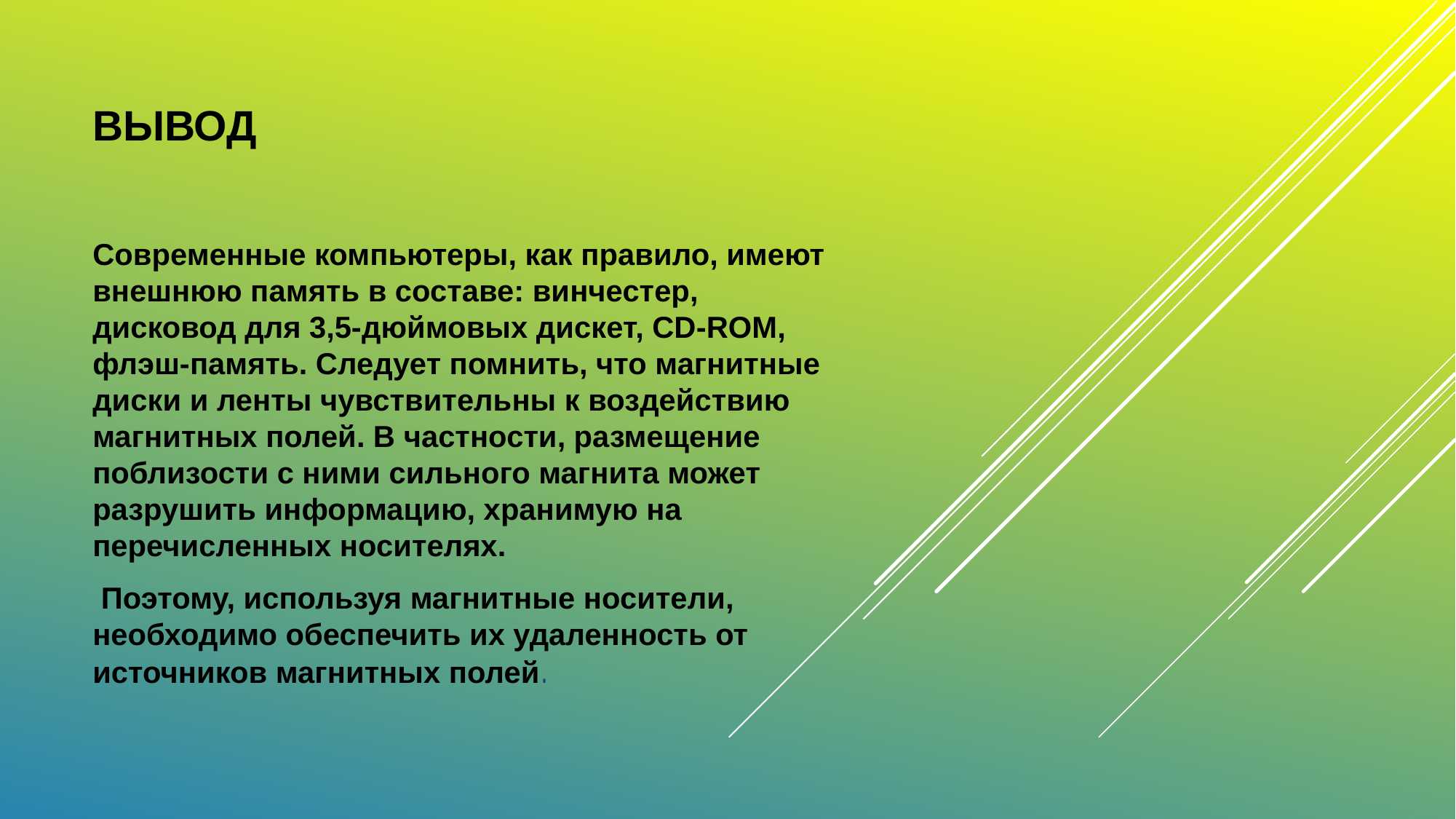

# вывод
Современные компьютеры, как правило, имеют внешнюю память в составе: винчестер, дисковод для 3,5-дюймовых дискет, CD-ROM, флэш-память. Следует помнить, что магнитные диски и ленты чувствительны к воздействию магнитных полей. В частности, размещение поблизости с ними сильного магнита может разрушить информацию, хранимую на перечисленных носителях.
 Поэтому, используя магнитные носители, необходимо обеспечить их удаленность от источников магнитных полей.